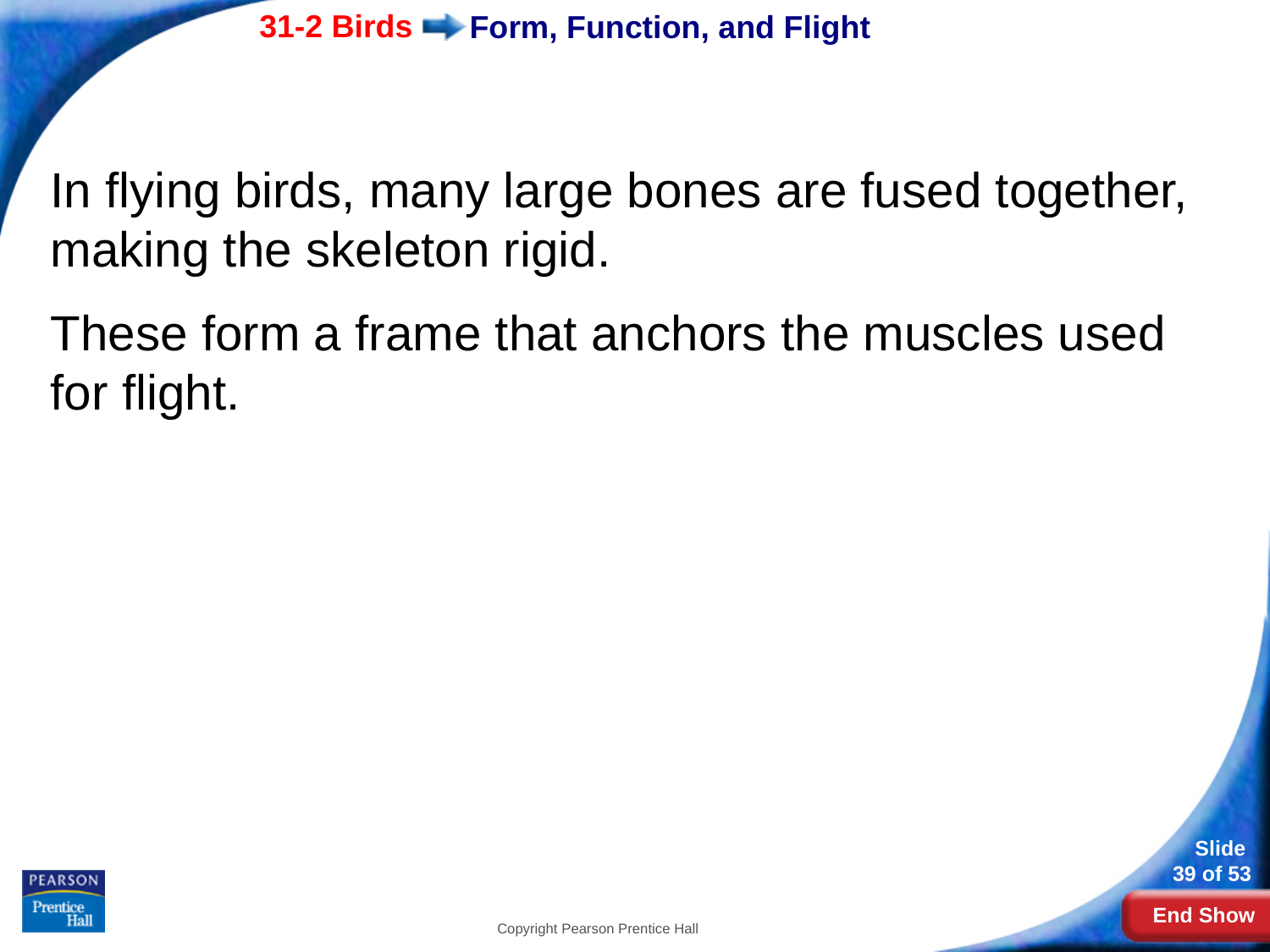

# Form, Function, and Flight
In flying birds, many large bones are fused together, making the skeleton rigid.
These form a frame that anchors the muscles used for flight.

Copyright Pearson Prentice Hall